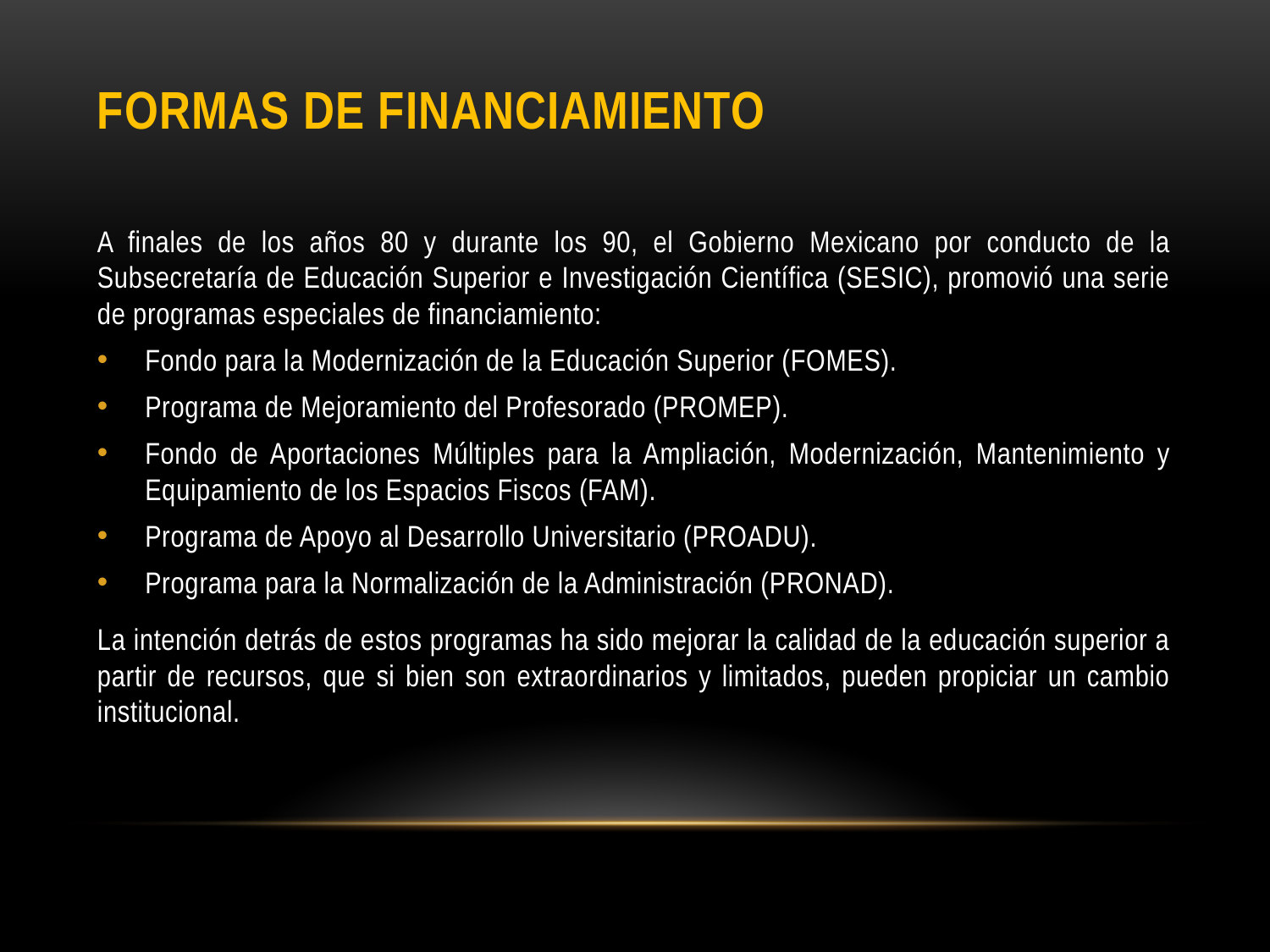

# Formas de financiamiento
A finales de los años 80 y durante los 90, el Gobierno Mexicano por conducto de la Subsecretaría de Educación Superior e Investigación Científica (SESIC), promovió una serie de programas especiales de financiamiento:
Fondo para la Modernización de la Educación Superior (FOMES).
Programa de Mejoramiento del Profesorado (PROMEP).
Fondo de Aportaciones Múltiples para la Ampliación, Modernización, Mantenimiento y Equipamiento de los Espacios Fiscos (FAM).
Programa de Apoyo al Desarrollo Universitario (PROADU).
Programa para la Normalización de la Administración (PRONAD).
La intención detrás de estos programas ha sido mejorar la calidad de la educación superior a partir de recursos, que si bien son extraordinarios y limitados, pueden propiciar un cambio institucional.